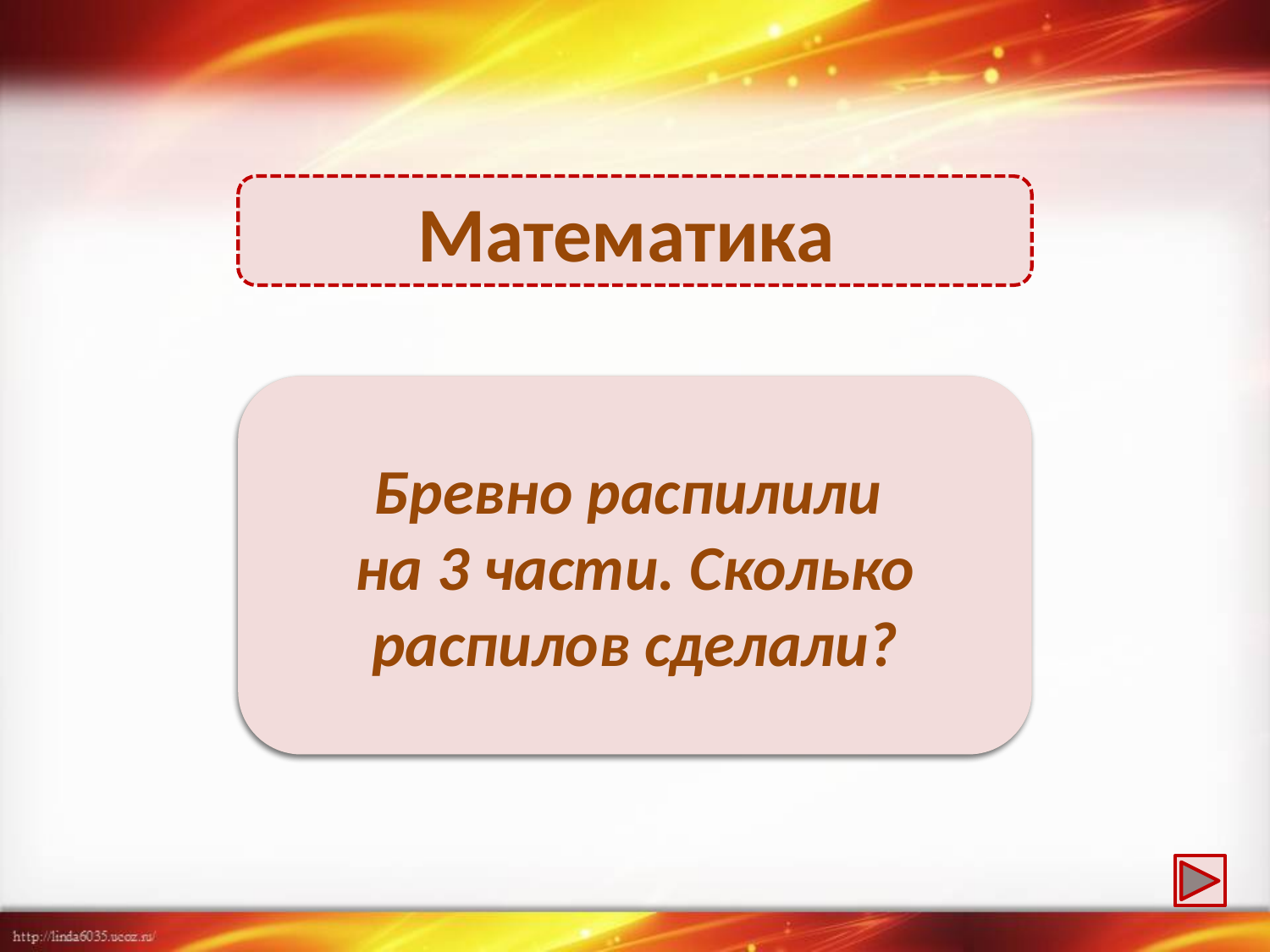

Математика
2 распила
Бревно распилили
на 3 части. Сколько распилов сделали?